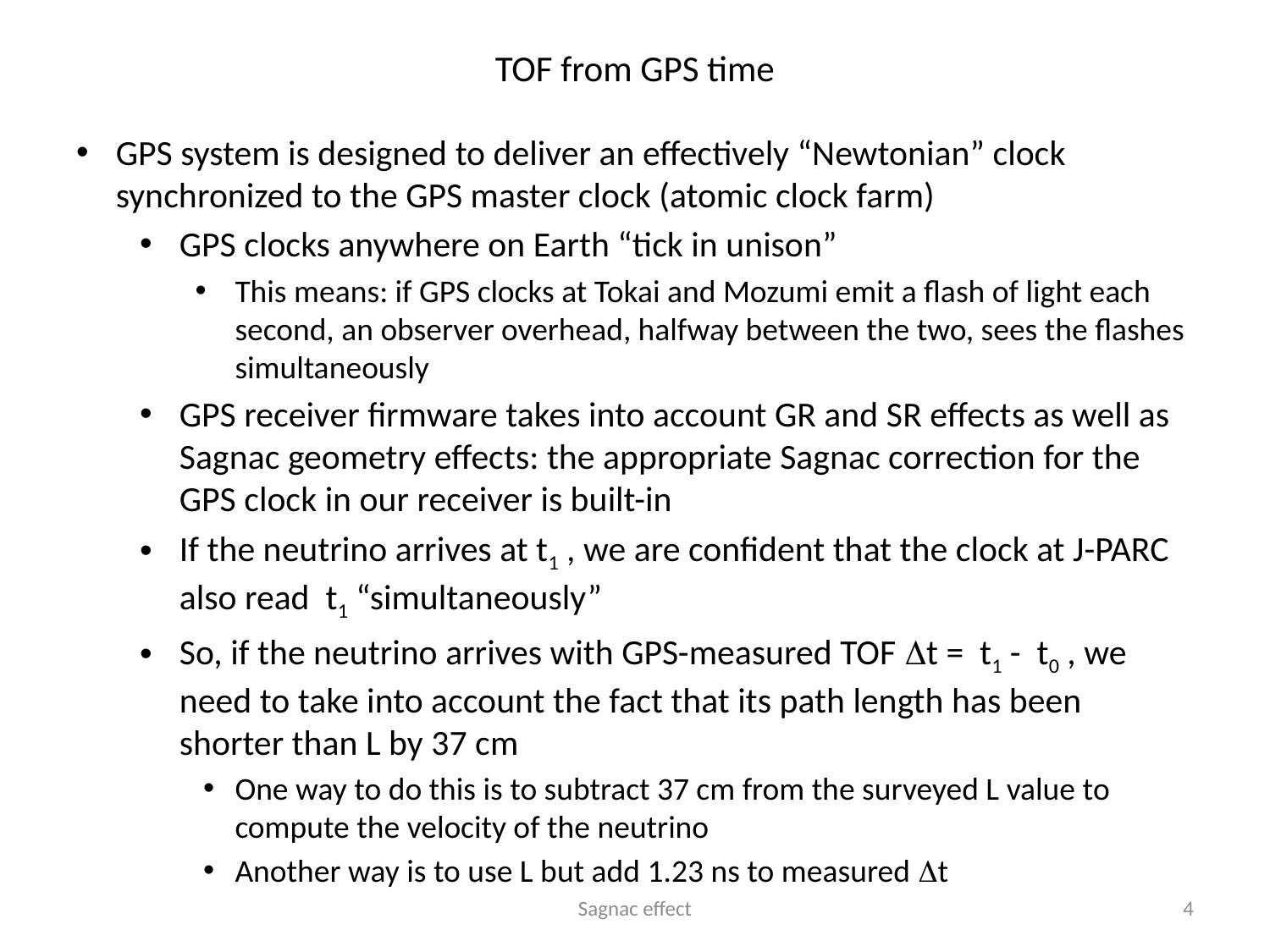

# TOF from GPS time
GPS system is designed to deliver an effectively “Newtonian” clock synchronized to the GPS master clock (atomic clock farm)
GPS clocks anywhere on Earth “tick in unison”
This means: if GPS clocks at Tokai and Mozumi emit a flash of light each second, an observer overhead, halfway between the two, sees the flashes simultaneously
GPS receiver firmware takes into account GR and SR effects as well as Sagnac geometry effects: the appropriate Sagnac correction for the GPS clock in our receiver is built-in
If the neutrino arrives at t1 , we are confident that the clock at J-PARC also read  t1 “simultaneously”
So, if the neutrino arrives with GPS-measured TOF Δt =  t1 -  t0 , we need to take into account the fact that its path length has been shorter than L by 37 cm
One way to do this is to subtract 37 cm from the surveyed L value to compute the velocity of the neutrino
Another way is to use L but add 1.23 ns to measured Δt
Sagnac effect
4